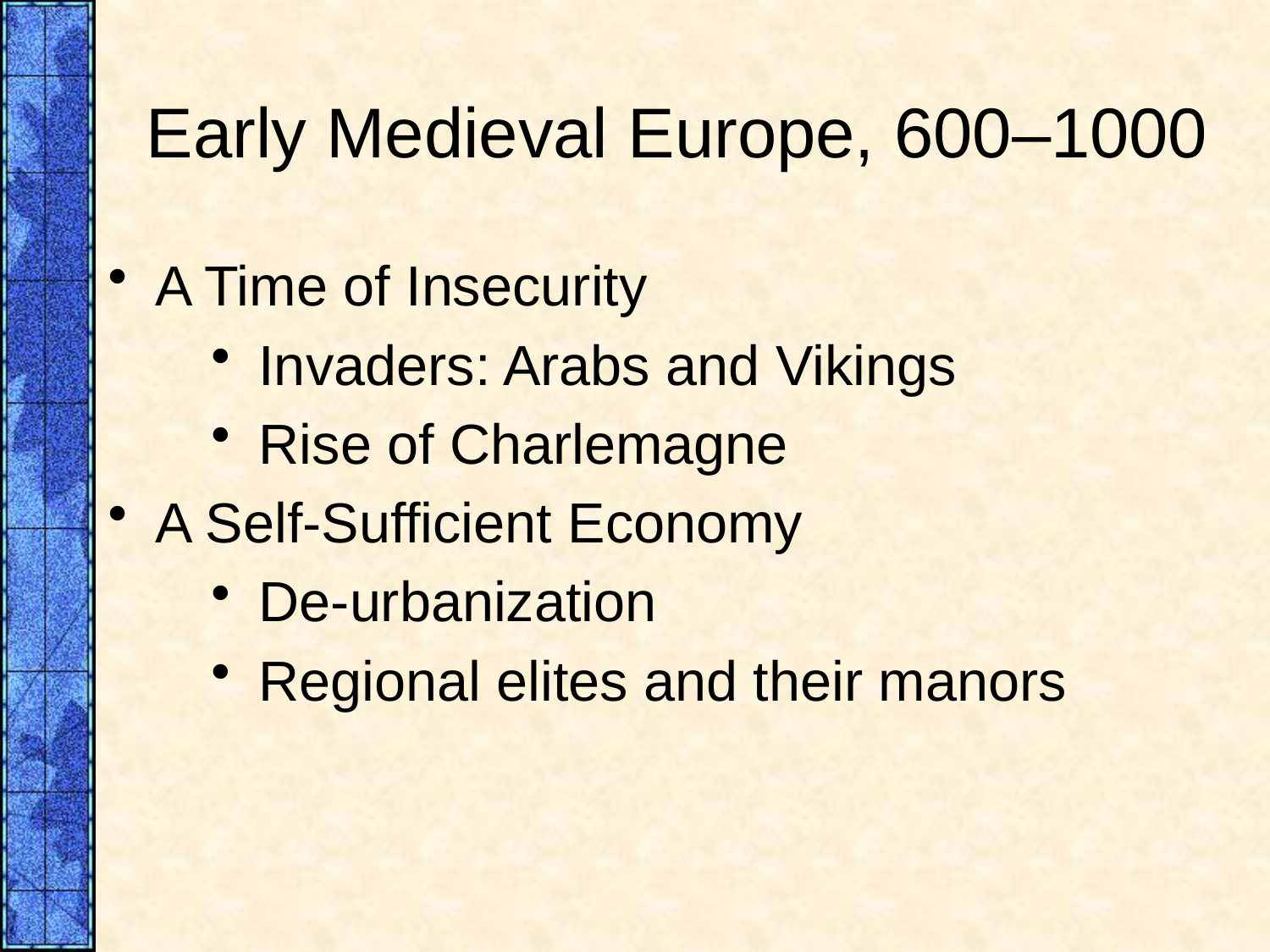

# Early Medieval Europe, 600–1000
A Time of Insecurity
Invaders: Arabs and Vikings
Rise of Charlemagne
A Self-Sufficient Economy
De-urbanization
Regional elites and their manors